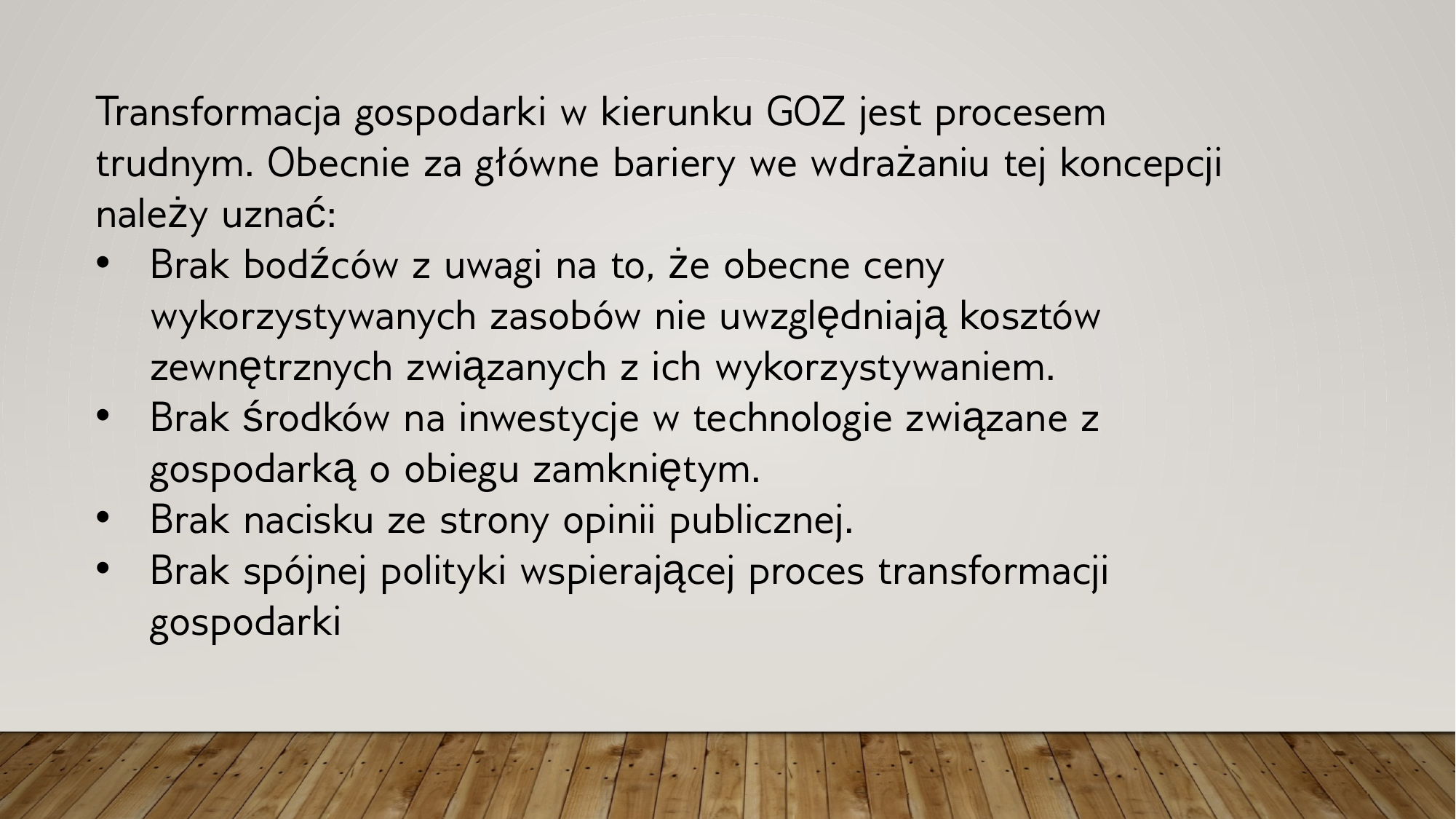

Transformacja gospodarki w kierunku GOZ jest procesem trudnym. Obecnie za główne bariery we wdrażaniu tej koncepcji należy uznać:
Brak bodźców z uwagi na to, że obecne ceny wykorzystywanych zasobów nie uwzględniają kosztów zewnętrznych związanych z ich wykorzystywaniem.
Brak środków na inwestycje w technologie związane z gospodarką o obiegu zamkniętym.
Brak nacisku ze strony opinii publicznej.
Brak spójnej polityki wspierającej proces transformacji gospodarki